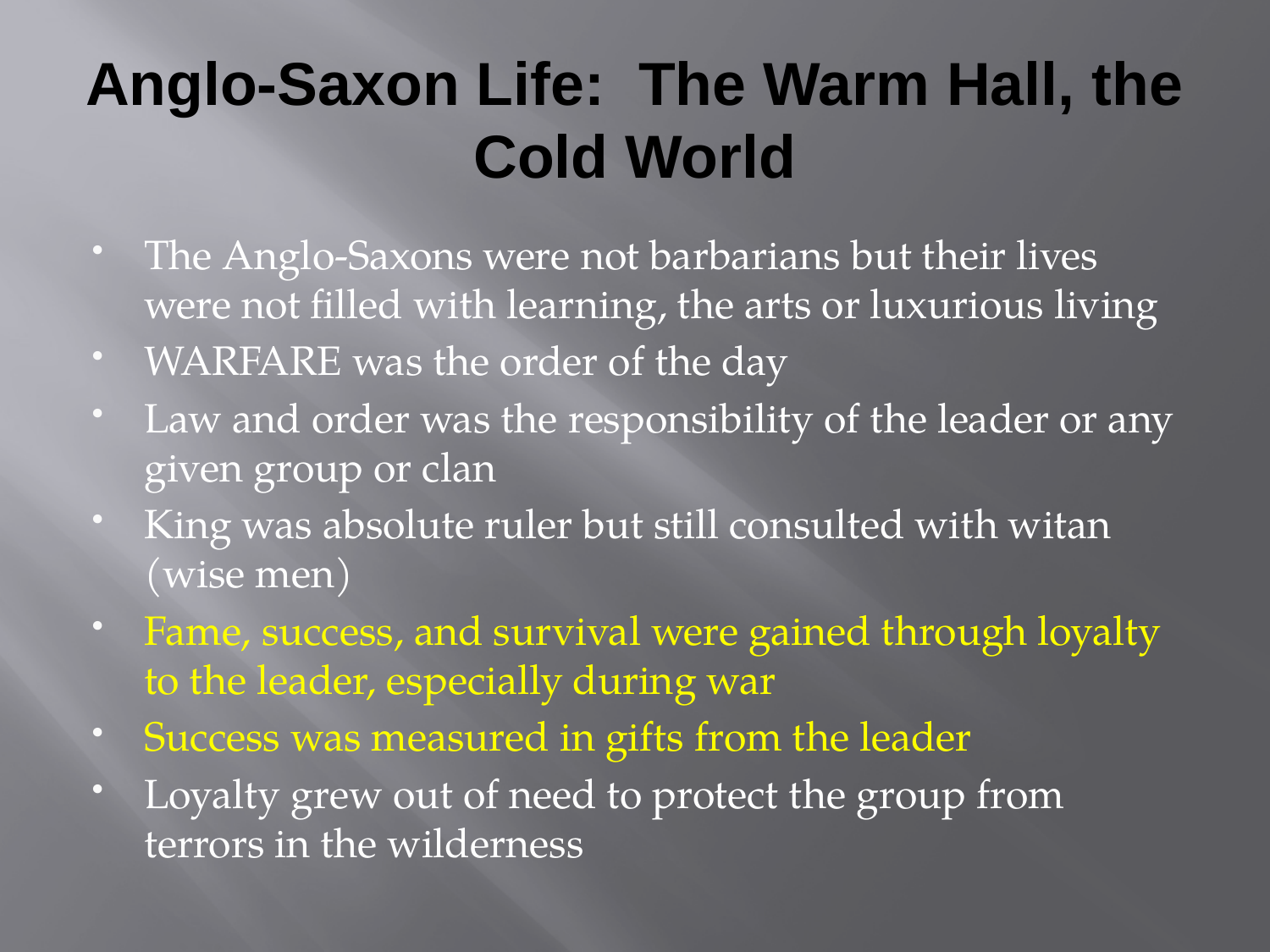

# Anglo-Saxon Life:  The Warm Hall, the Cold World
The Anglo-Saxons were not barbarians but their lives were not filled with learning, the arts or luxurious living
WARFARE was the order of the day
Law and order was the responsibility of the leader or any given group or clan
King was absolute ruler but still consulted with witan (wise men)
Fame, success, and survival were gained through loyalty to the leader, especially during war
Success was measured in gifts from the leader
Loyalty grew out of need to protect the group from terrors in the wilderness